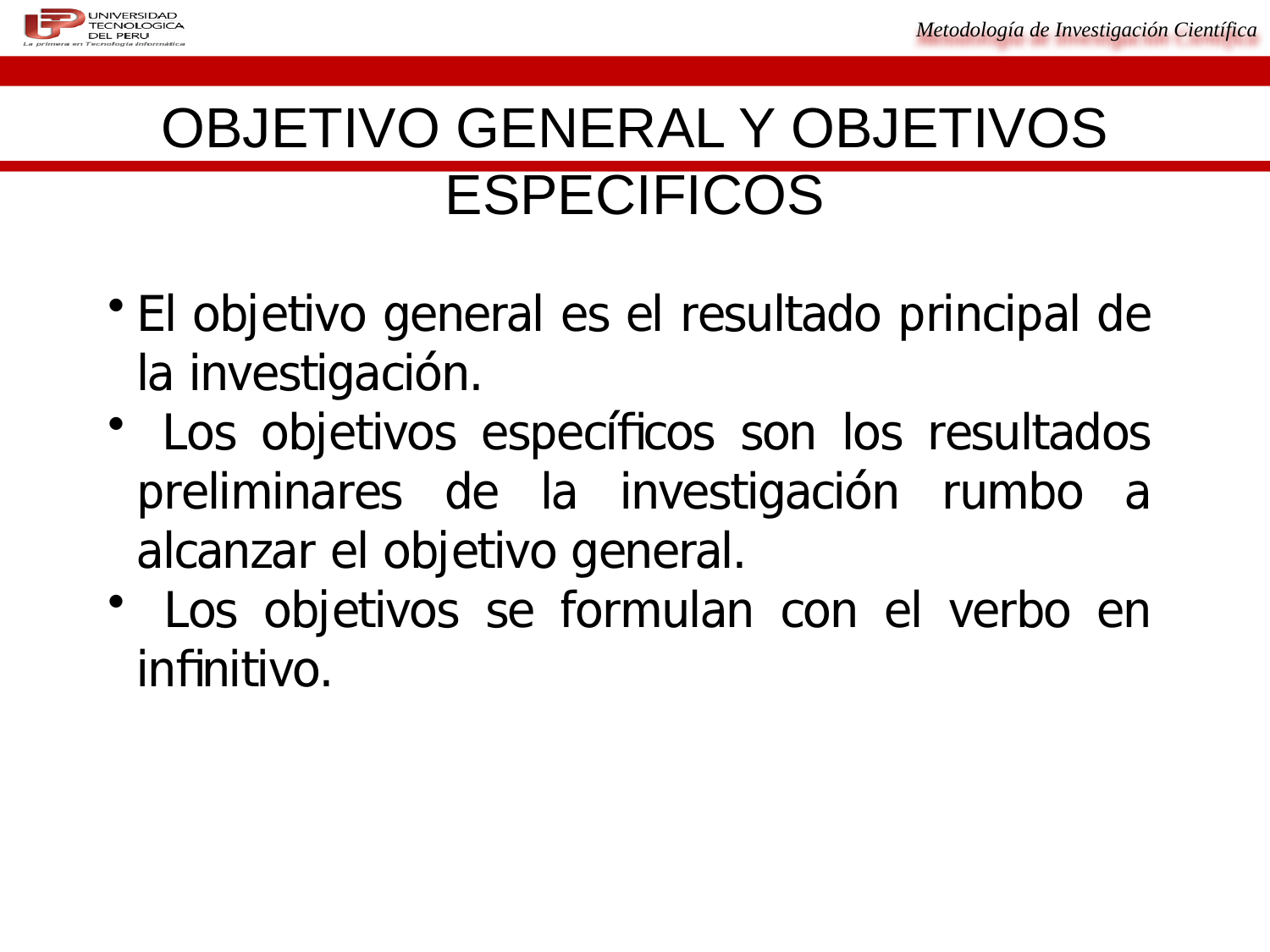

OBJETIVO GENERAL Y OBJETIVOS ESPECIFICOS

El objetivo general es el resultado principal de la investigación.
 Los objetivos específicos son los resultados preliminares de la investigación rumbo a alcanzar el objetivo general.
 Los objetivos se formulan con el verbo en infinitivo.